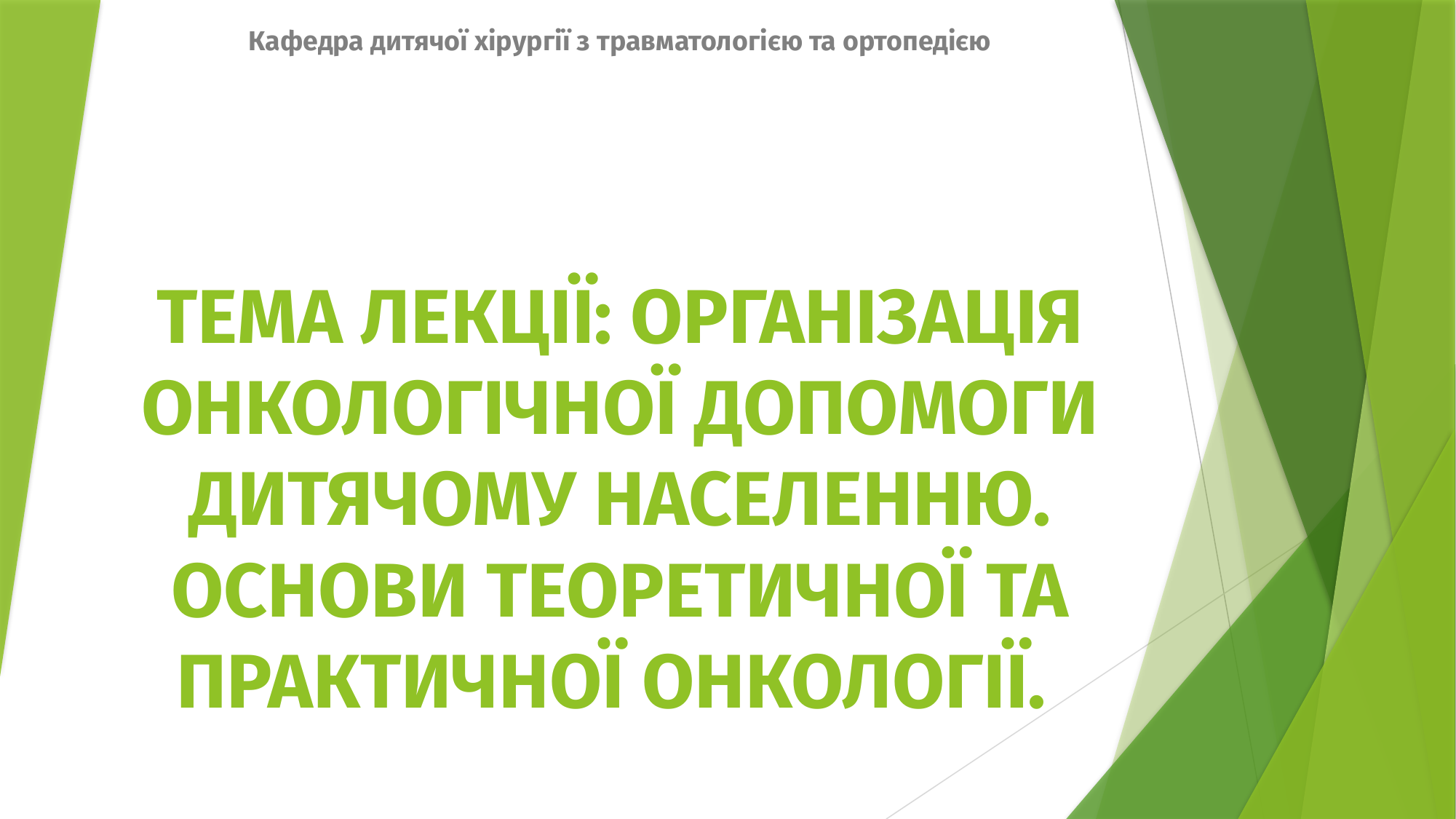

Кафедра дитячої хірургії з травматологією та ортопедією

# ТЕМА ЛЕКЦІЇ: ОРГАНІЗАЦІЯ ОНКОЛОГІЧНОЇ ДОПОМОГИ ДИТЯЧОМУ НАСЕЛЕННЮ. ОСНОВИ ТЕОРЕТИЧНОЇ ТА ПРАКТИЧНОЇ ОНКОЛОГІЇ.